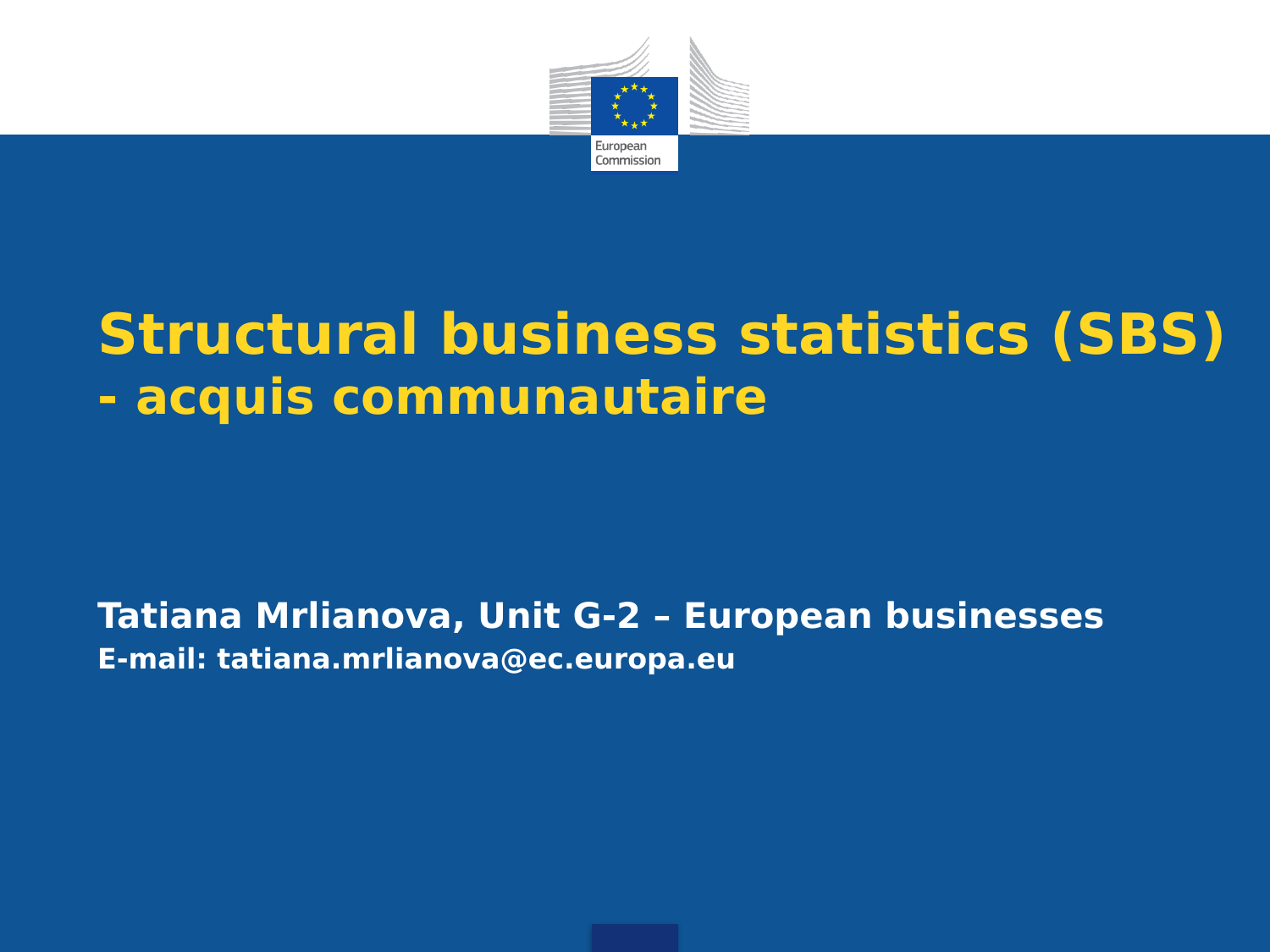

# Structural business statistics (SBS) - acquis communautaire

Tatiana Mrlianova, Unit G-2 – European businesses
E-mail: tatiana.mrlianova@ec.europa.eu